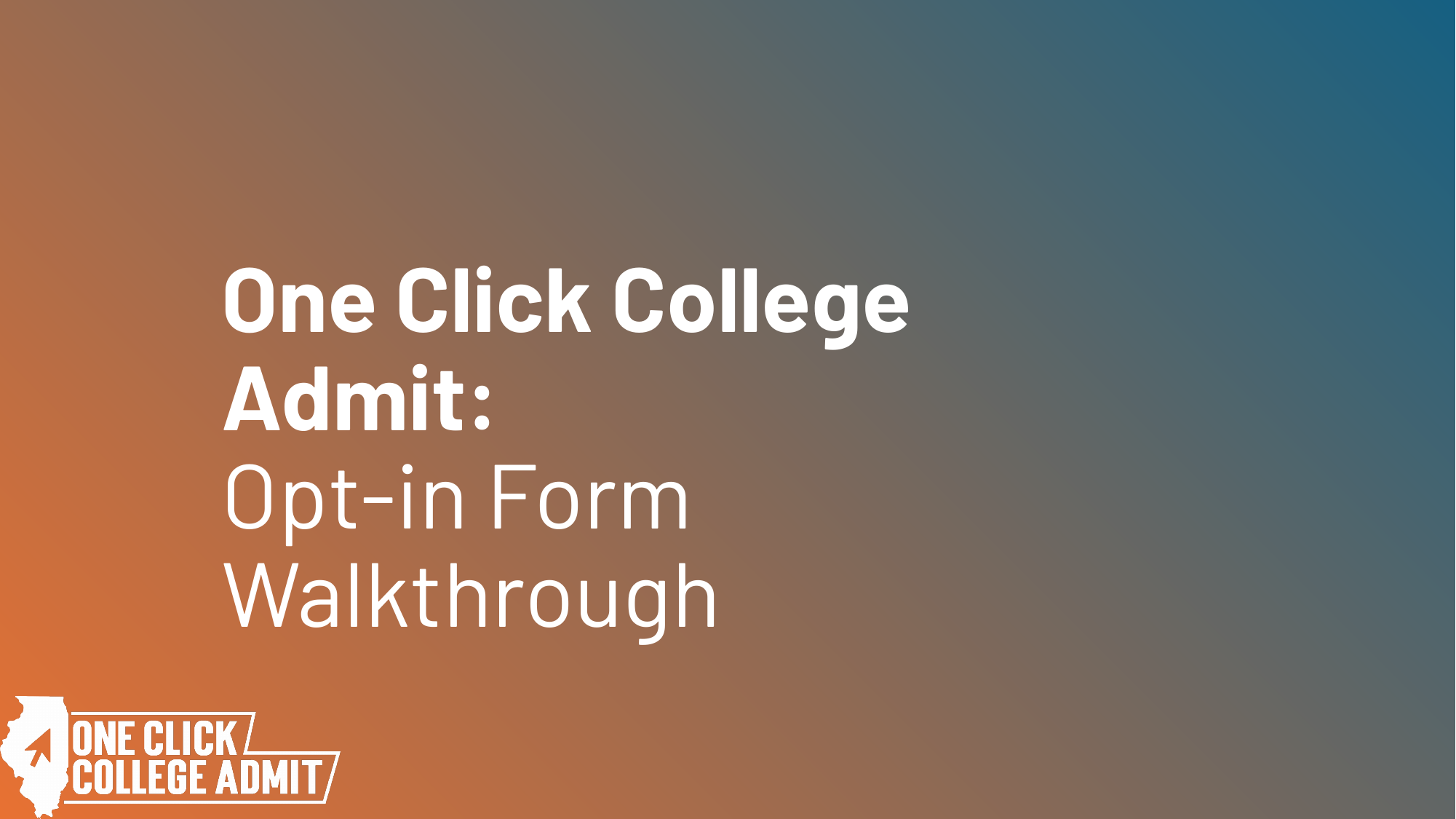

# One Click College Admit: Opt-in Form Walkthrough